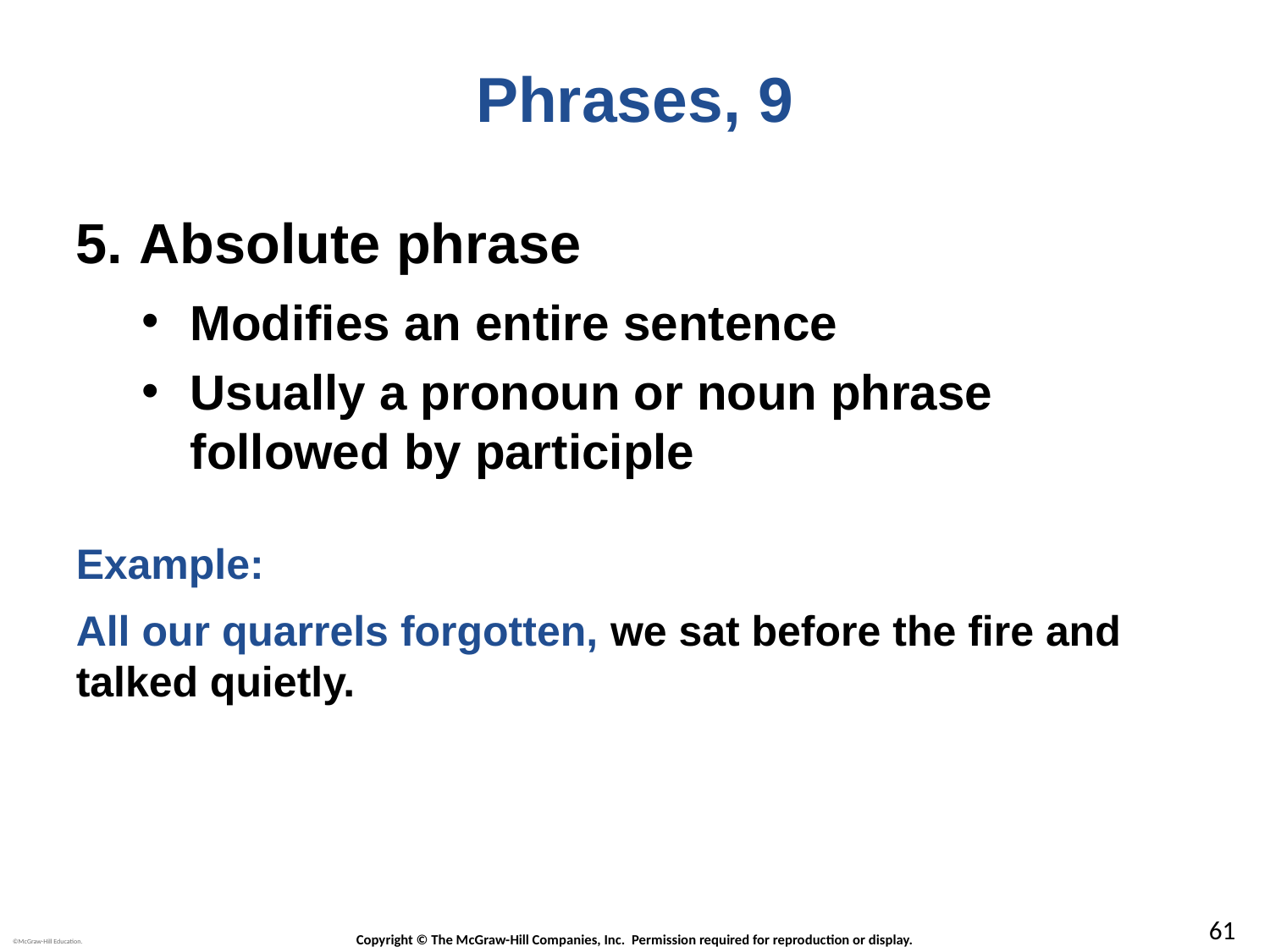

# Phrases, 9
Absolute phrase
Modifies an entire sentence
Usually a pronoun or noun phrase
followed by participle
Example:
All our quarrels forgotten, we sat before the fire and talked quietly.